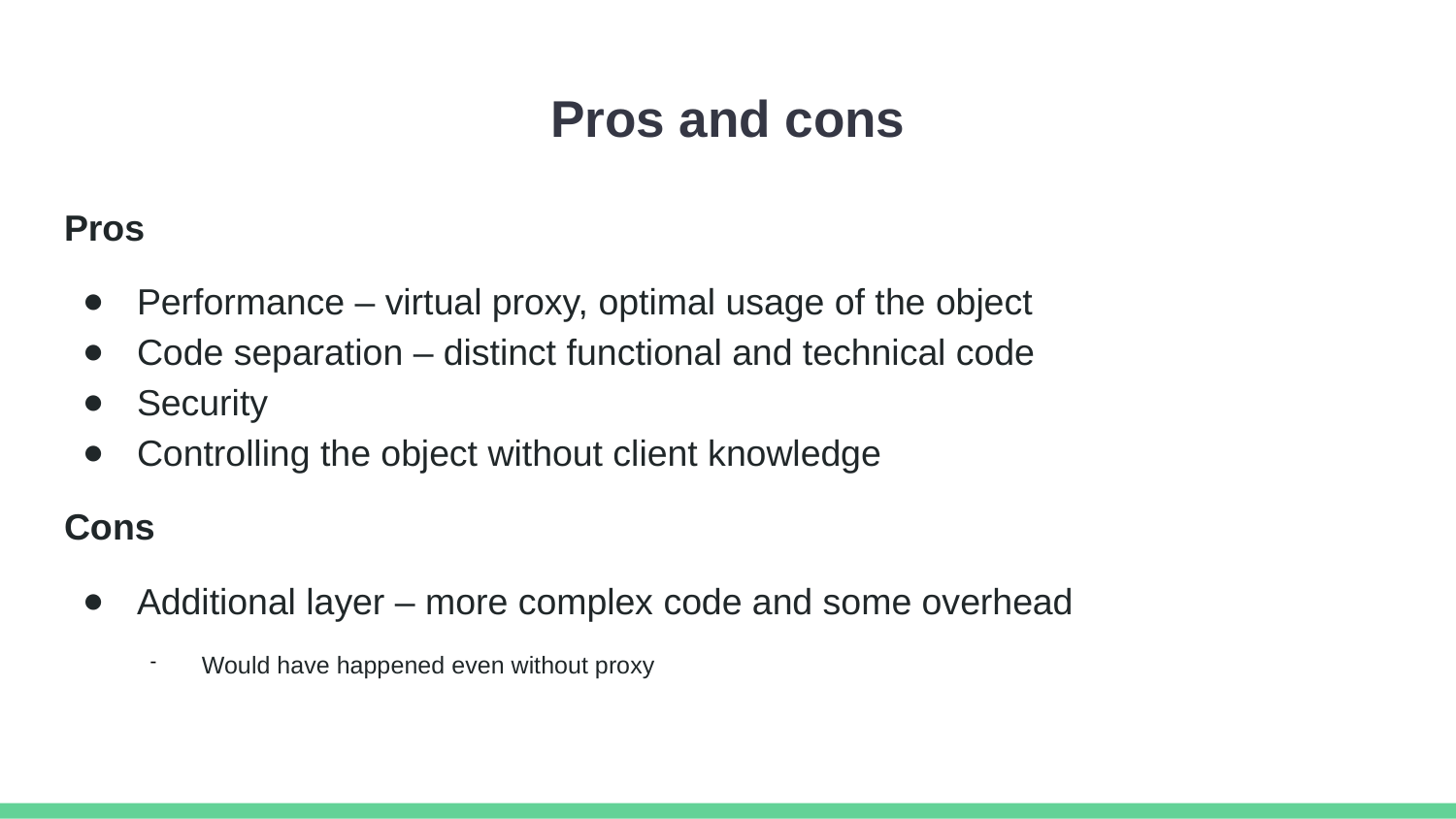

# Pros and cons
Pros
Performance – virtual proxy, optimal usage of the object
Code separation – distinct functional and technical code
Security
Controlling the object without client knowledge
Cons
Additional layer – more complex code and some overhead
Would have happened even without proxy